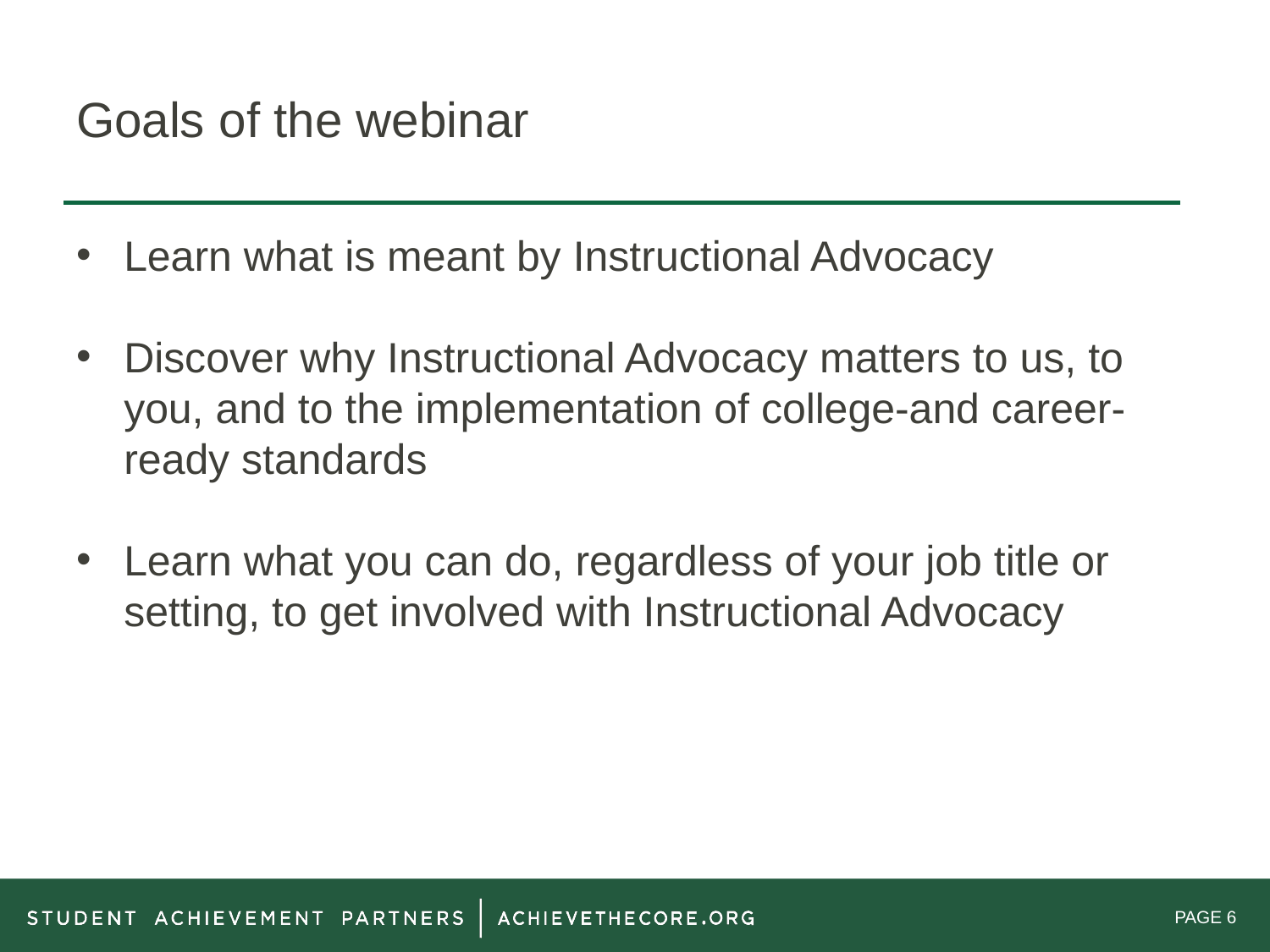

# Goals of the webinar
Learn what is meant by Instructional Advocacy

Discover why Instructional Advocacy matters to us, to you, and to the implementation of college-and career-ready standards

Learn what you can do, regardless of your job title or setting, to get involved with Instructional Advocacy